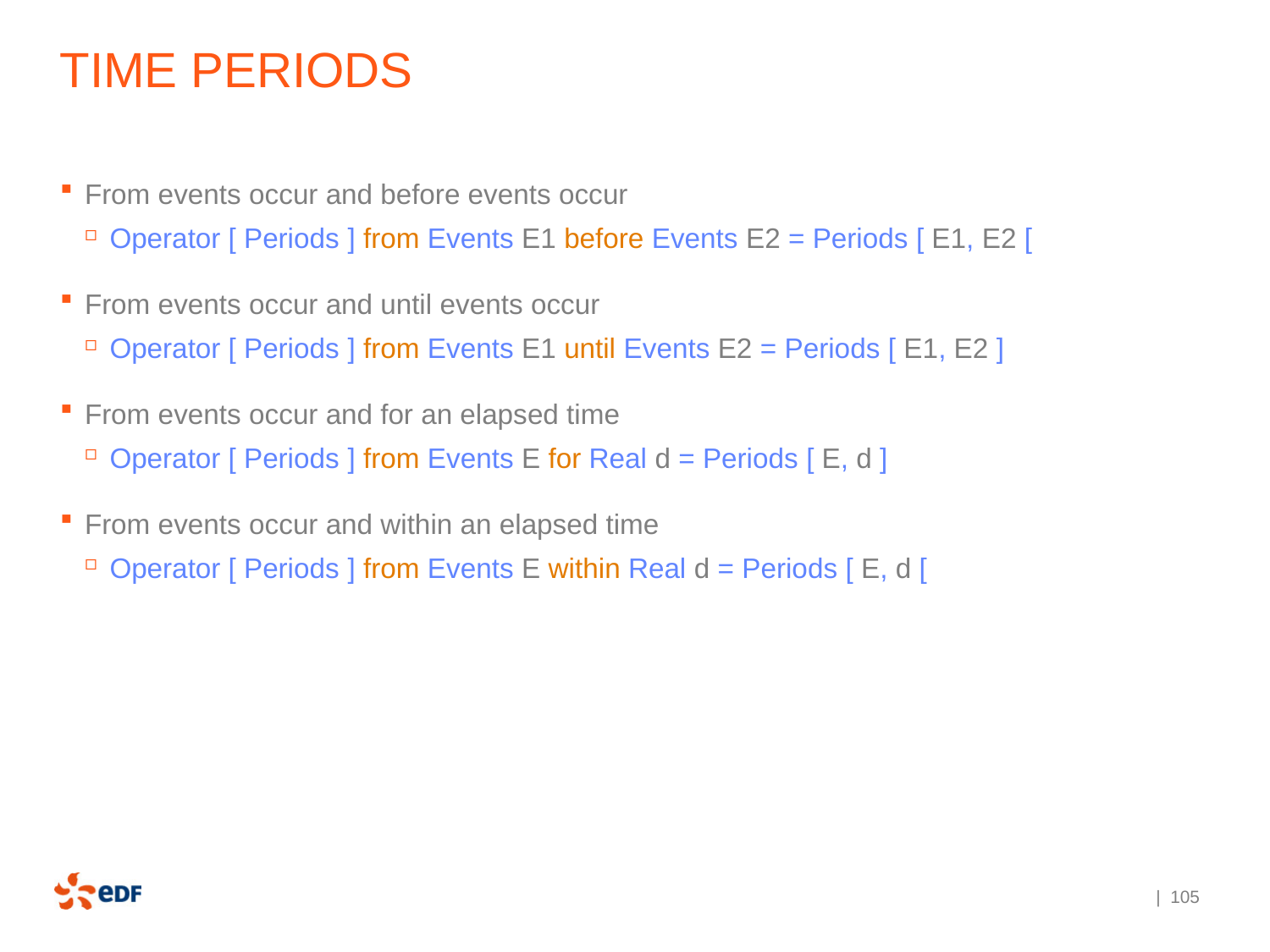

# Time periods
From events occur and before events occur
Operator [ Periods ] from Events E1 before Events E2 = Periods [ E1, E2 [
From events occur and until events occur
Operator [ Periods ] from Events E1 until Events E2 = Periods [ E1, E2 ]
From events occur and for an elapsed time
Operator [ Periods ] from Events E for Real d = Periods [ E, d ]
From events occur and within an elapsed time
Operator [ Periods ] from Events E within Real d = Periods [ E, d [